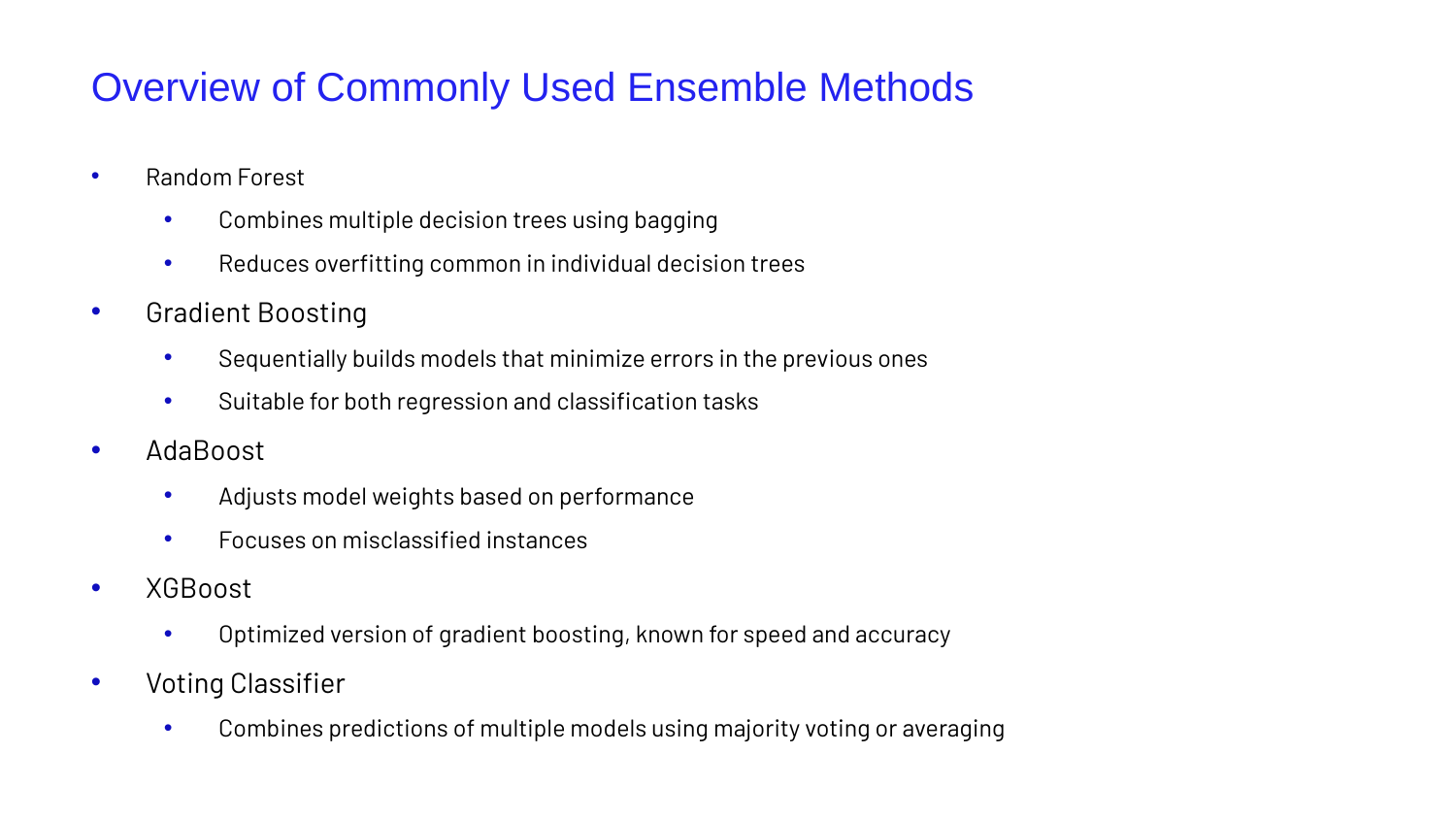

Overview of Commonly Used Ensemble Methods
Random Forest
Combines multiple decision trees using bagging
Reduces overfitting common in individual decision trees
Gradient Boosting
Sequentially builds models that minimize errors in the previous ones
Suitable for both regression and classification tasks
AdaBoost
Adjusts model weights based on performance
Focuses on misclassified instances
XGBoost
Optimized version of gradient boosting, known for speed and accuracy
Voting Classifier
Combines predictions of multiple models using majority voting or averaging